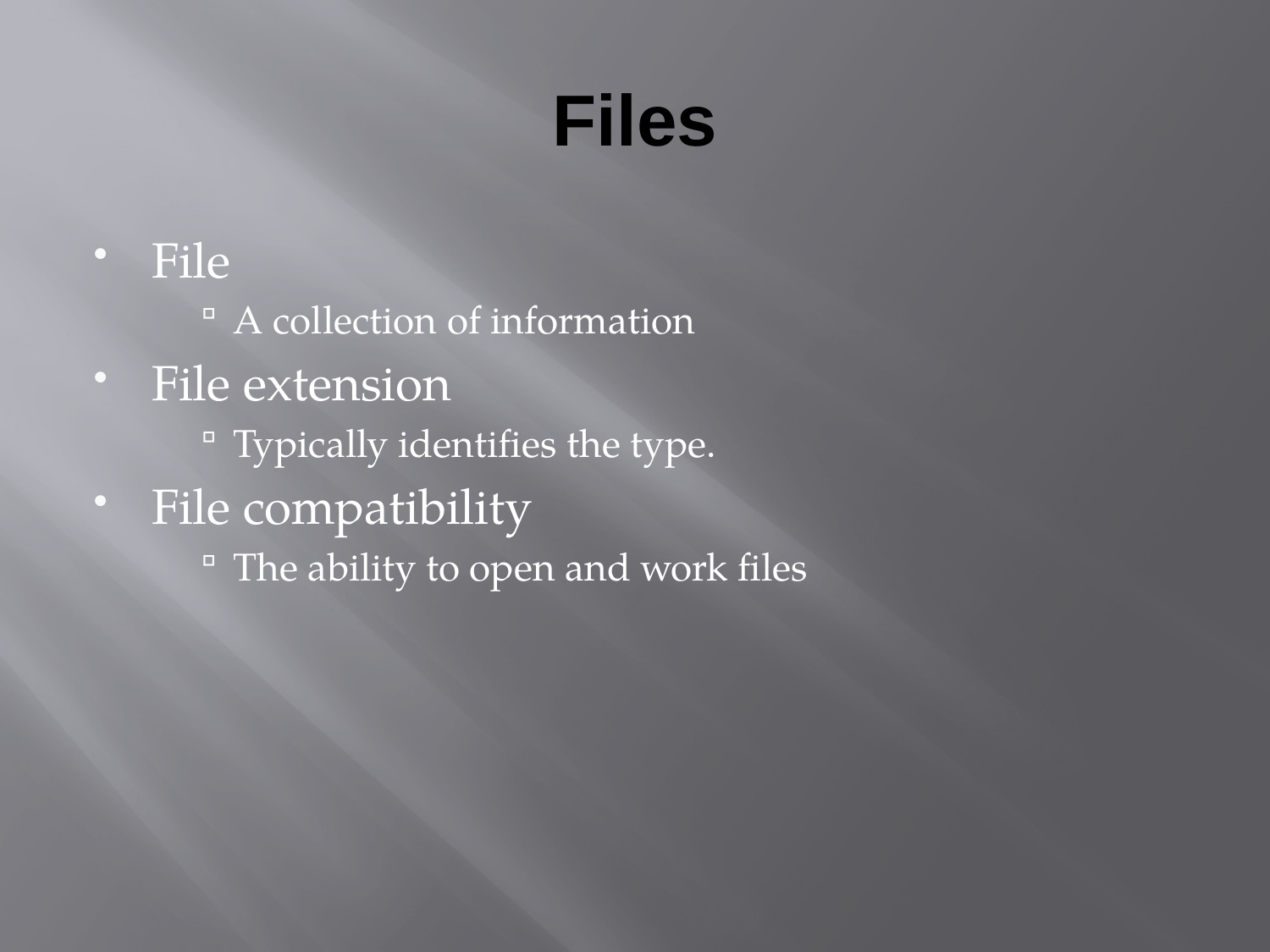

# Files
File
A collection of information
File extension
Typically identifies the type.
File compatibility
The ability to open and work files